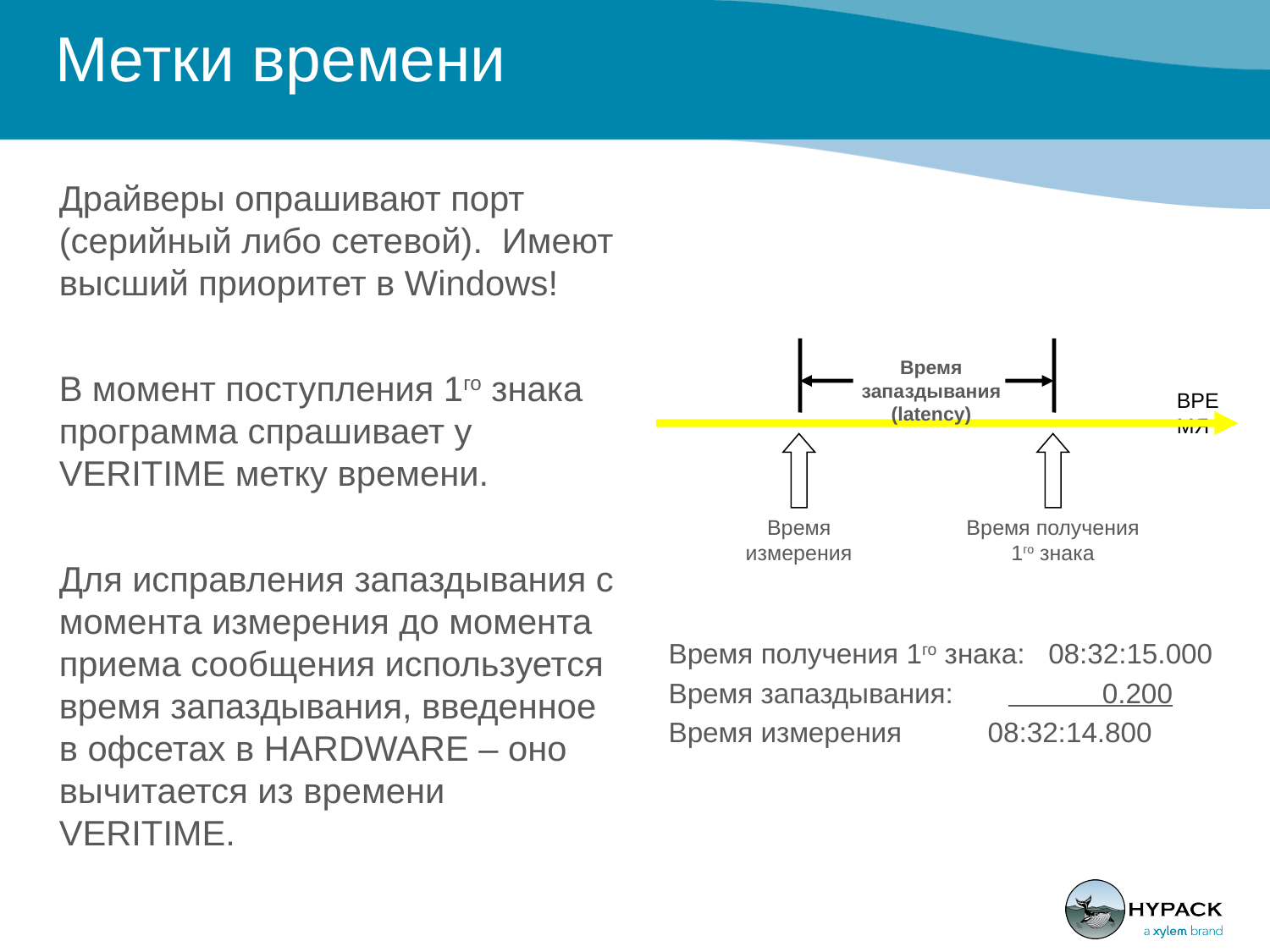

# Метки времени
Драйверы опрашивают порт (серийный либо сетевой).  Имеют высший приоритет в Windows!

В момент поступления 1го знака программа спрашивает у VERITIME метку времени.

Для исправления запаздывания с момента измерения до момента приема сообщения используется время запаздывания, введенное в офсетах в HARDWARE – оно вычитается из времени VERITIME.

Время запаздывания (latency)

ВРЕМЯ

Время измерения
Время получения 1го знака
Время получения 1го знака:   08:32:15.000
Время запаздывания:                   0.200
Время измерения           08:32:14.800